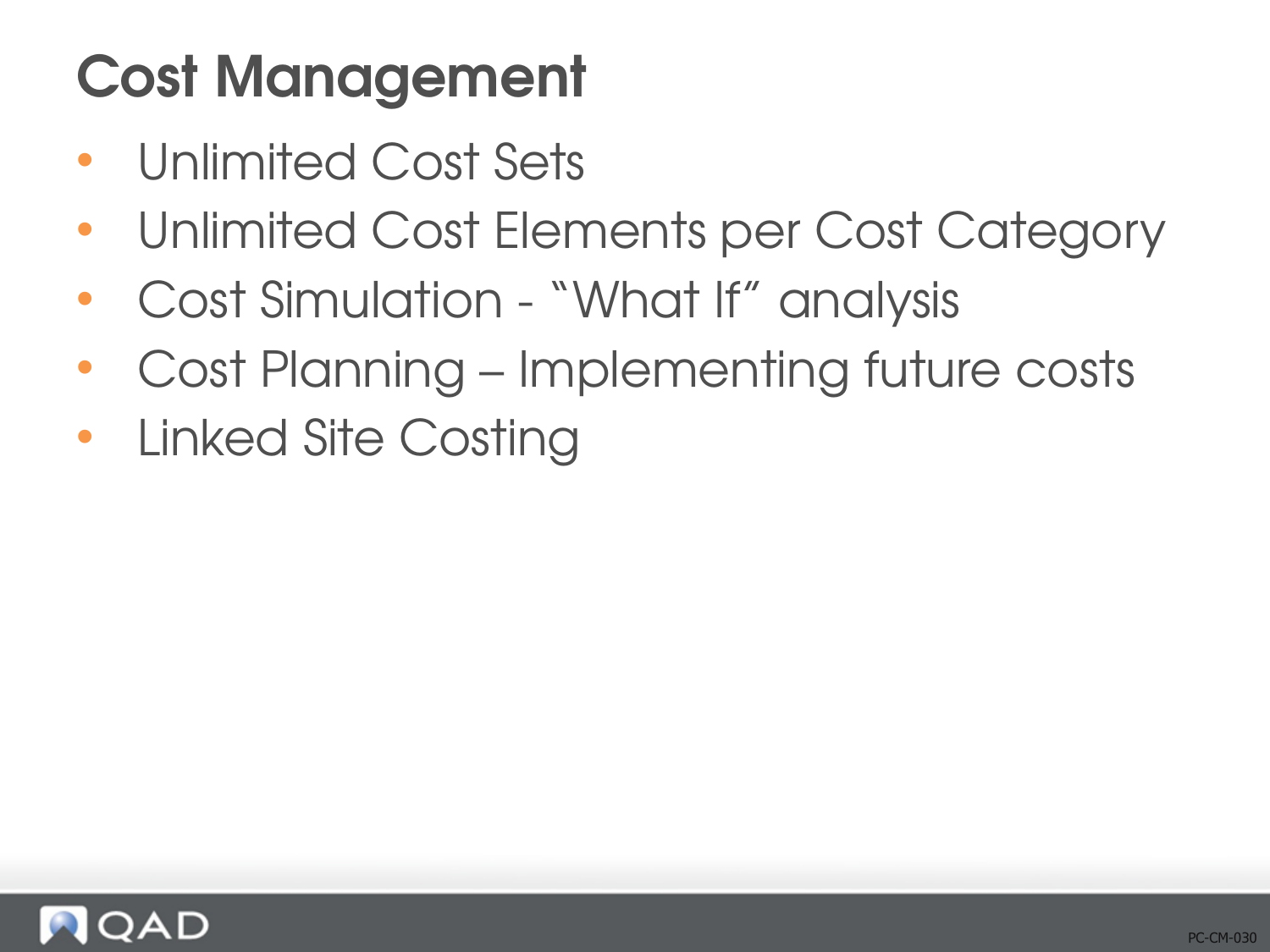

# Cost Management
 Unlimited Cost Sets
 Unlimited Cost Elements per Cost Category
 Cost Simulation - “What If” analysis
 Cost Planning – Implementing future costs
 Linked Site Costing

PC-CM-030